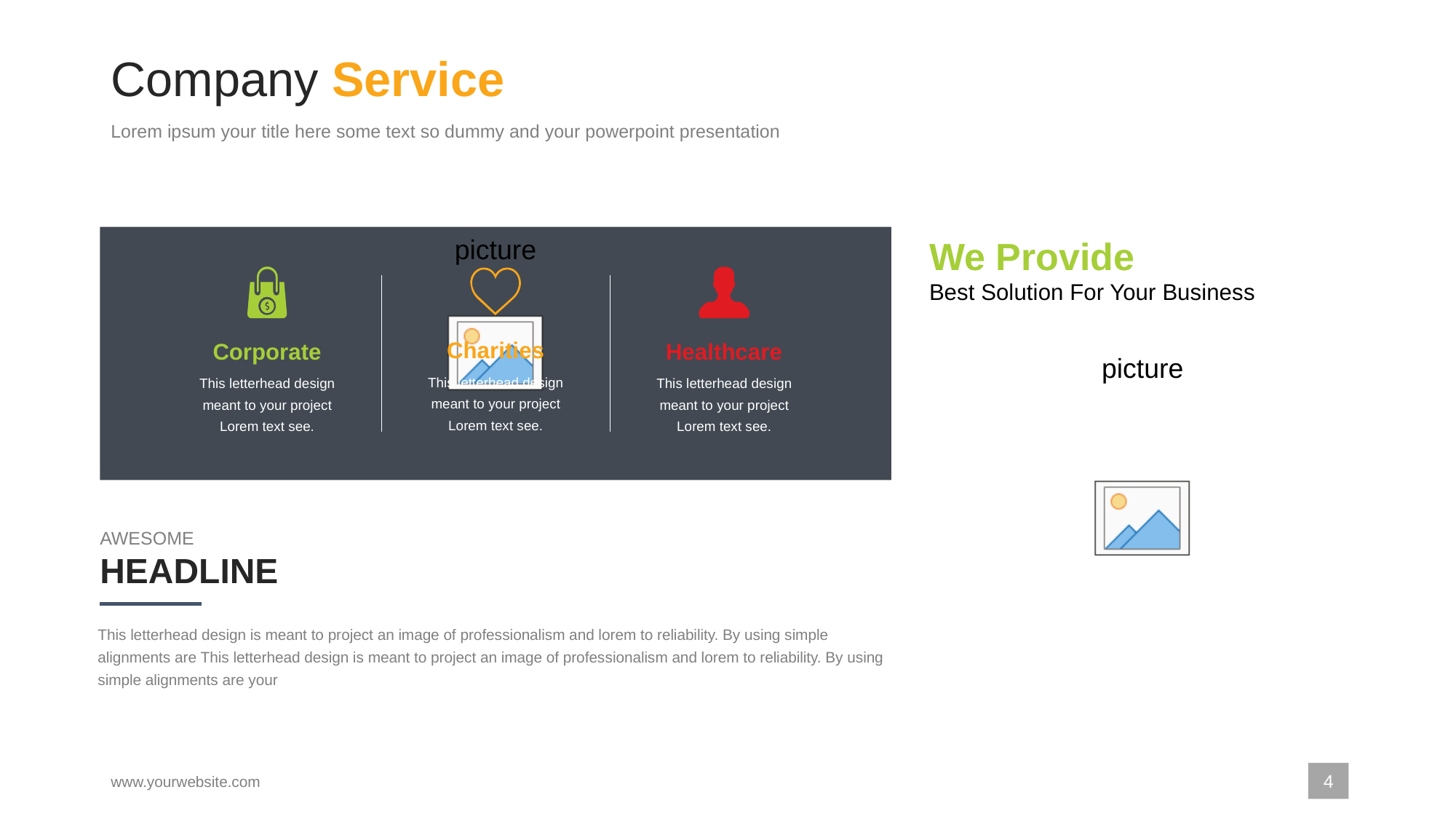

# Company Service
Lorem ipsum your title here some text so dummy and your powerpoint presentation

We Provide
Best Solution For Your Business

Corporate
This letterhead design meant to your project Lorem text see.

Healthcare
This letterhead design meant to your project Lorem text see.

Charities
This letterhead design meant to your project Lorem text see.

AWESOME
HEADLINE
This letterhead design is meant to project an image of professionalism and lorem to reliability. By using simple alignments are This letterhead design is meant to project an image of professionalism and lorem to reliability. By using simple alignments are your
4
www.yourwebsite.com